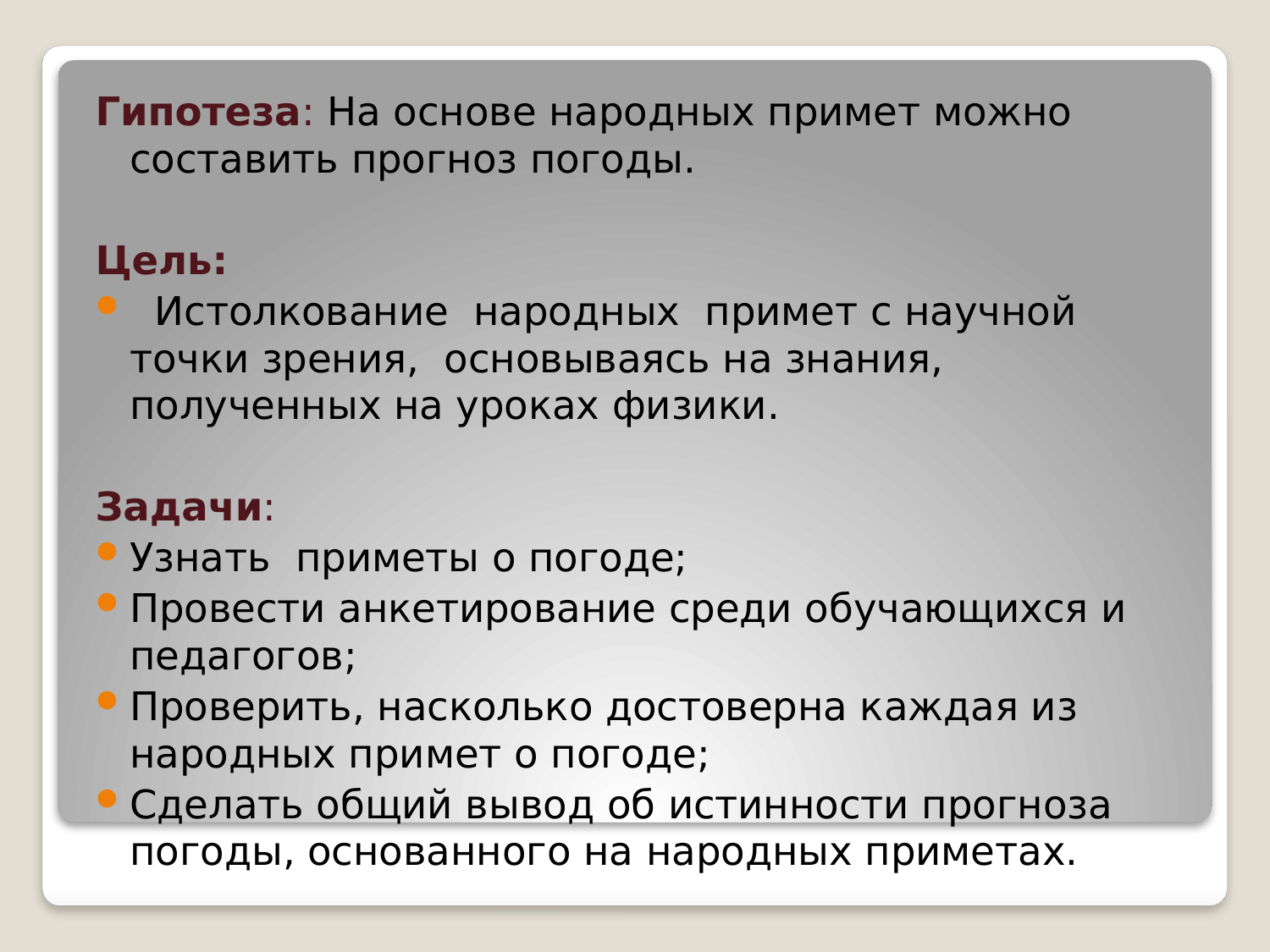

Гипотеза: На основе народных примет можно составить прогноз погоды.

Цель:
  Истолкование  народных  примет с научной точки зрения,  основываясь на знания,  полученных на уроках физики.

Задачи:
Узнать  приметы о погоде;
Провести анкетирование среди обучающихся и педагогов;
Проверить, насколько достоверна каждая из   народных примет о погоде;
Сделать общий вывод об истинности прогноза погоды, основанного на народных приметах.

#